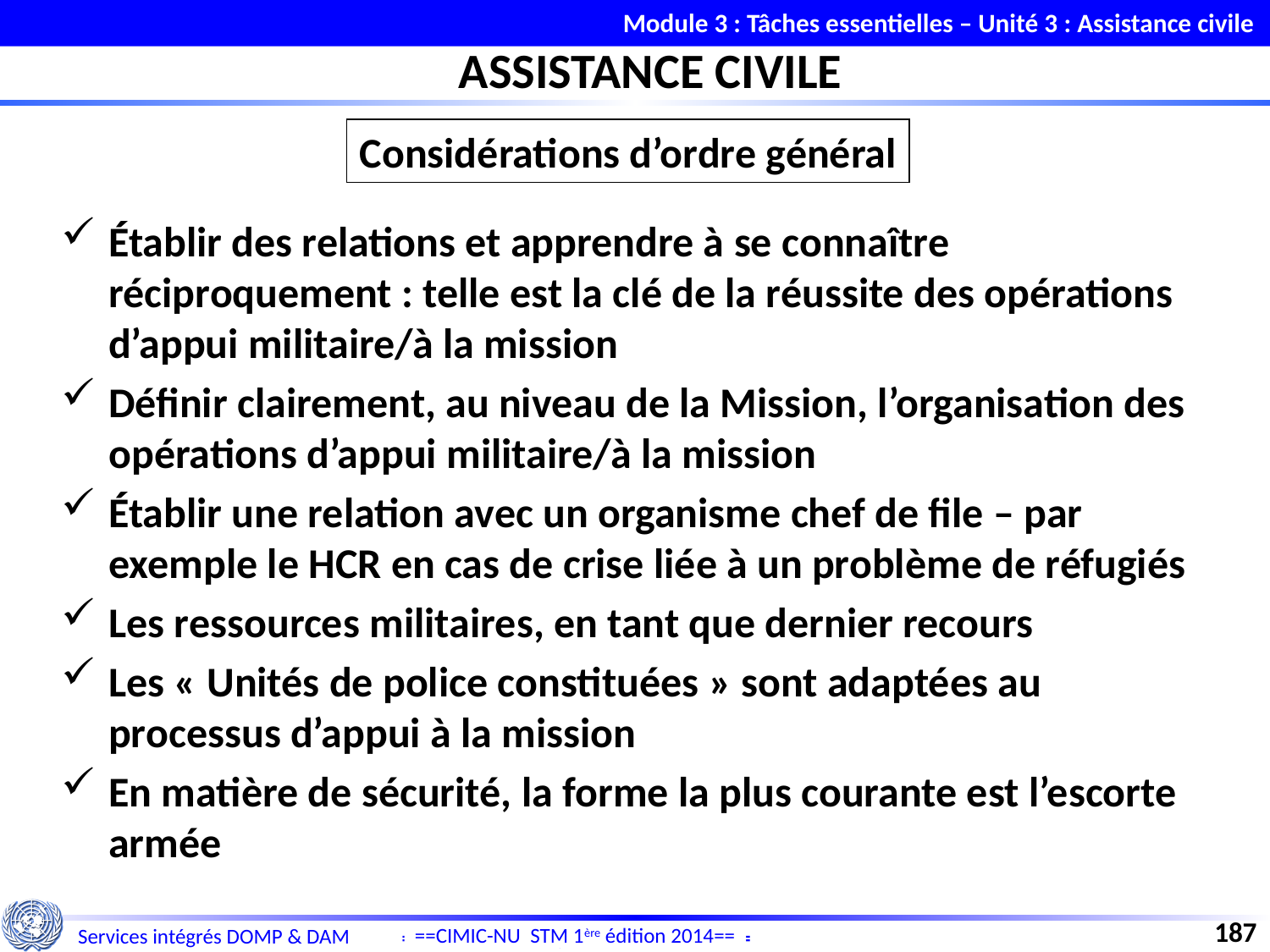

Module 3 : Tâches essentielles – Unité 3 : Assistance civile
ASSISTANCE CIVILE
Considérations d’ordre général
Établir des relations et apprendre à se connaître réciproquement : telle est la clé de la réussite des opérations d’appui militaire/à la mission
Définir clairement, au niveau de la Mission, l’organisation des opérations d’appui militaire/à la mission
Établir une relation avec un organisme chef de file – par exemple le HCR en cas de crise liée à un problème de réfugiés
Les ressources militaires, en tant que dernier recours
Les « Unités de police constituées » sont adaptées au processus d’appui à la mission
En matière de sécurité, la forme la plus courante est l’escorte armée
187
==CIMIC-NU  STM 1ère édition 2014==
Services intégrés DOMP & DAM